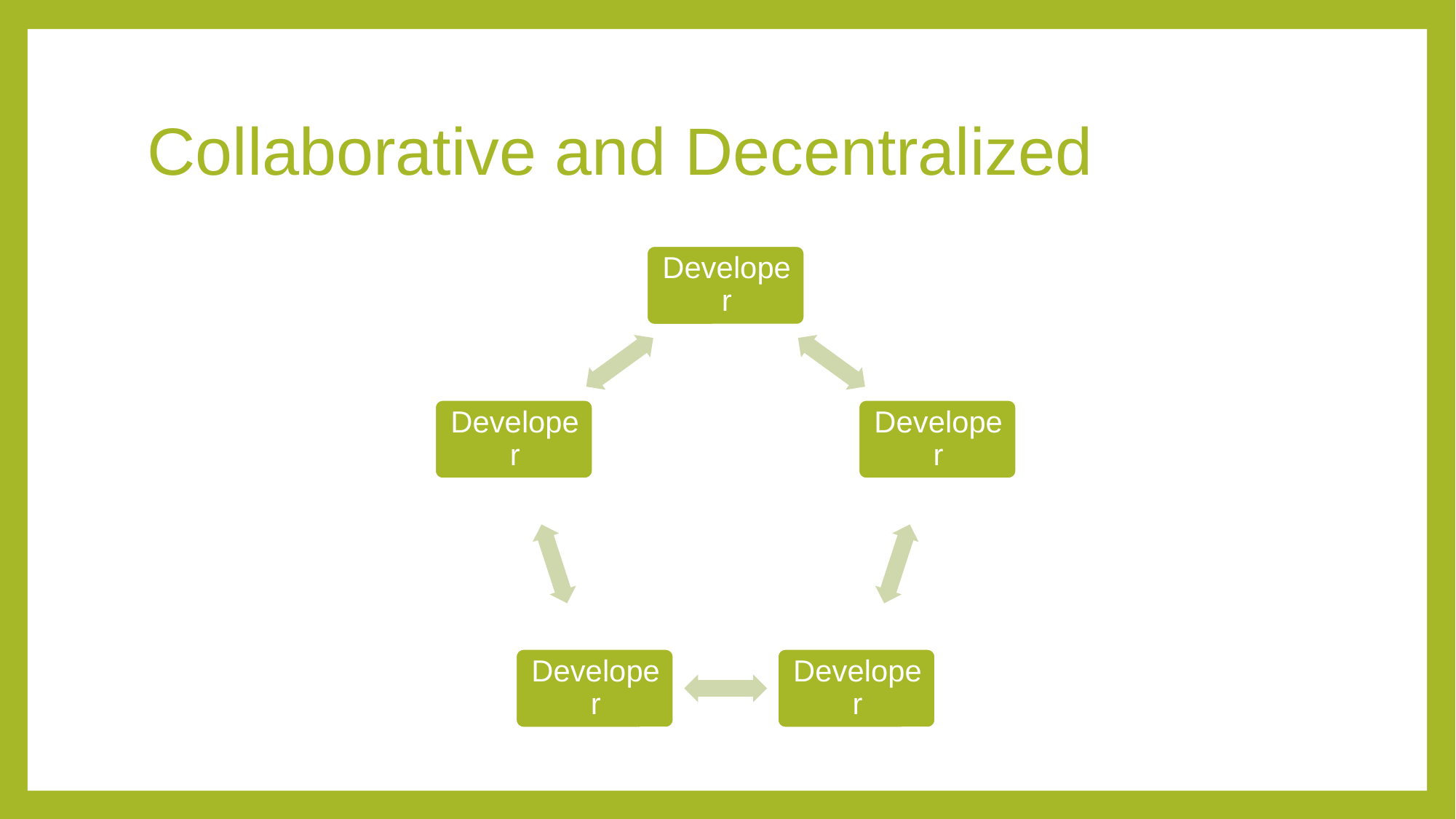

# Collaborative and Decentralized
Developer

Developer

Developer

Developer

Developer